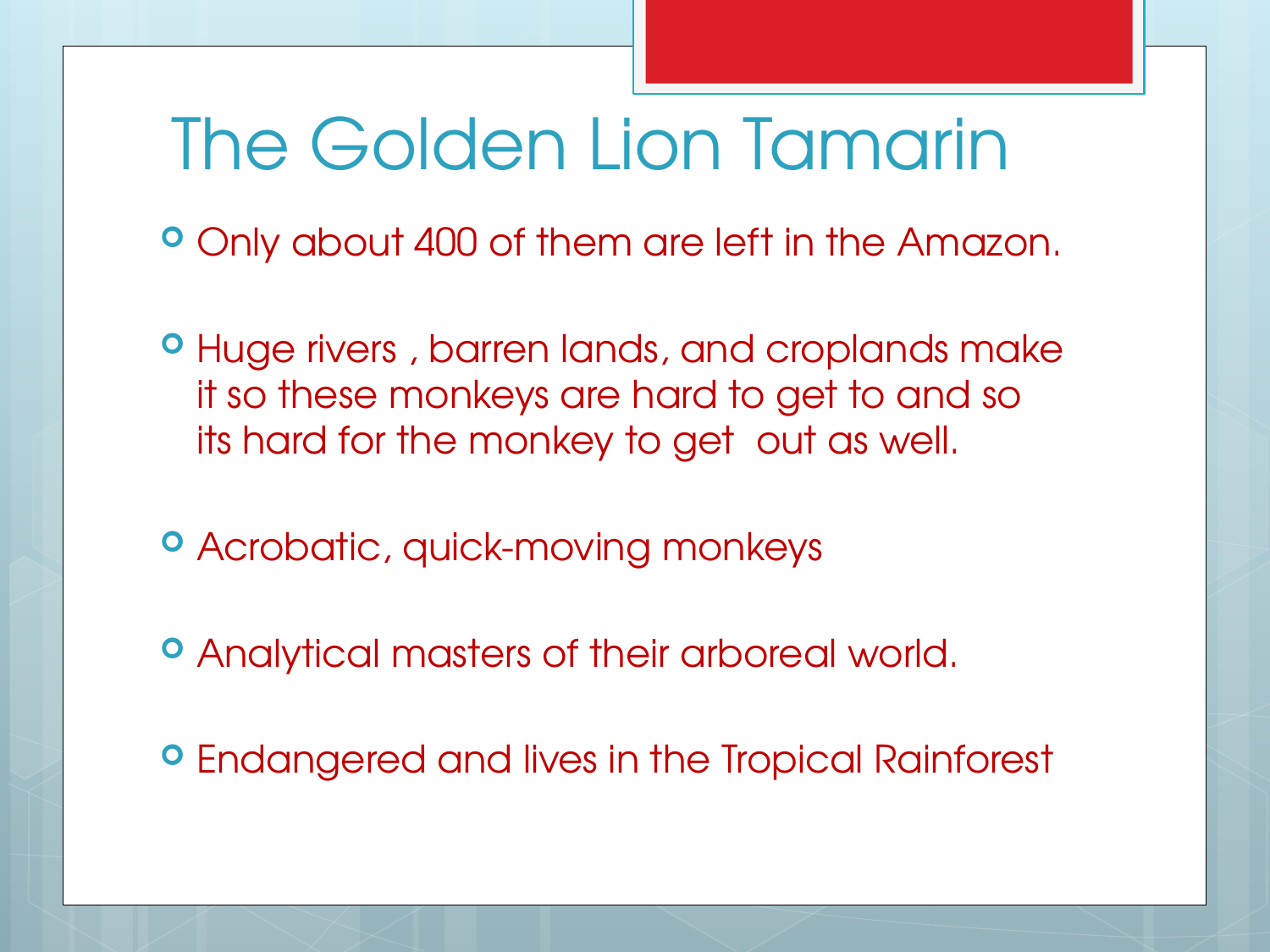

# The Golden Lion Tamarin
Only about 400 of them are left in the Amazon.

Huge rivers , barren lands, and croplands make it so these monkeys are hard to get to and so its hard for the monkey to get  out as well.

Acrobatic, quick-moving monkeys

Analytical masters of their arboreal world.

Endangered and lives in the Tropical Rainforest